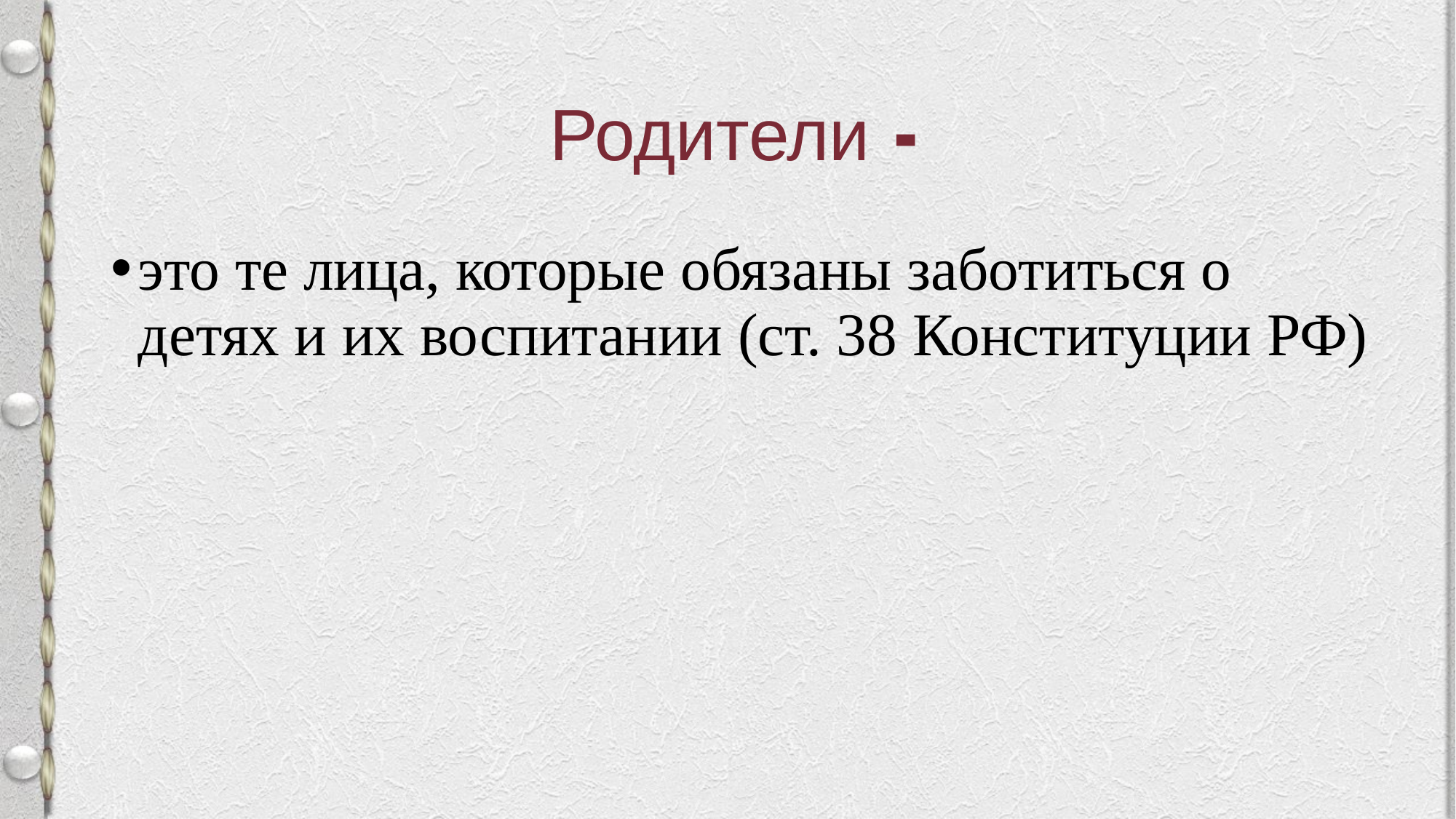

# Родители -
это те лица, которые обязаны заботиться о детях и их воспитании (ст. 38 Конституции РФ)